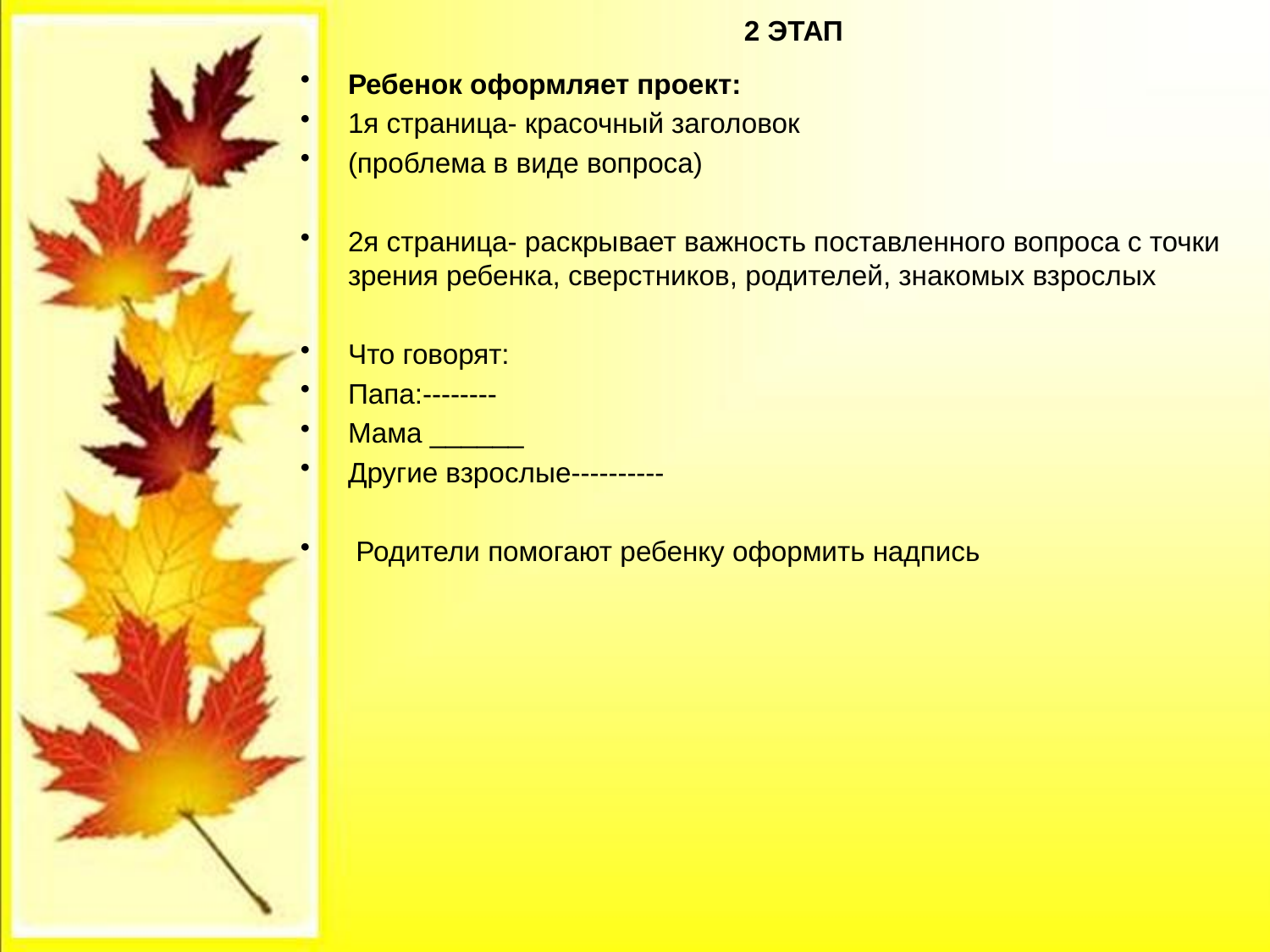

# 2 ЭТАП
Ребенок оформляет проект:
1я страница- красочный заголовок
(проблема в виде вопроса)

2я страница- раскрывает важность поставленного вопроса с точки зрения ребенка, сверстников, родителей, знакомых взрослых

Что говорят:
Папа:--------
Мама ______
Другие взрослые----------

 Родители помогают ребенку оформить надпись